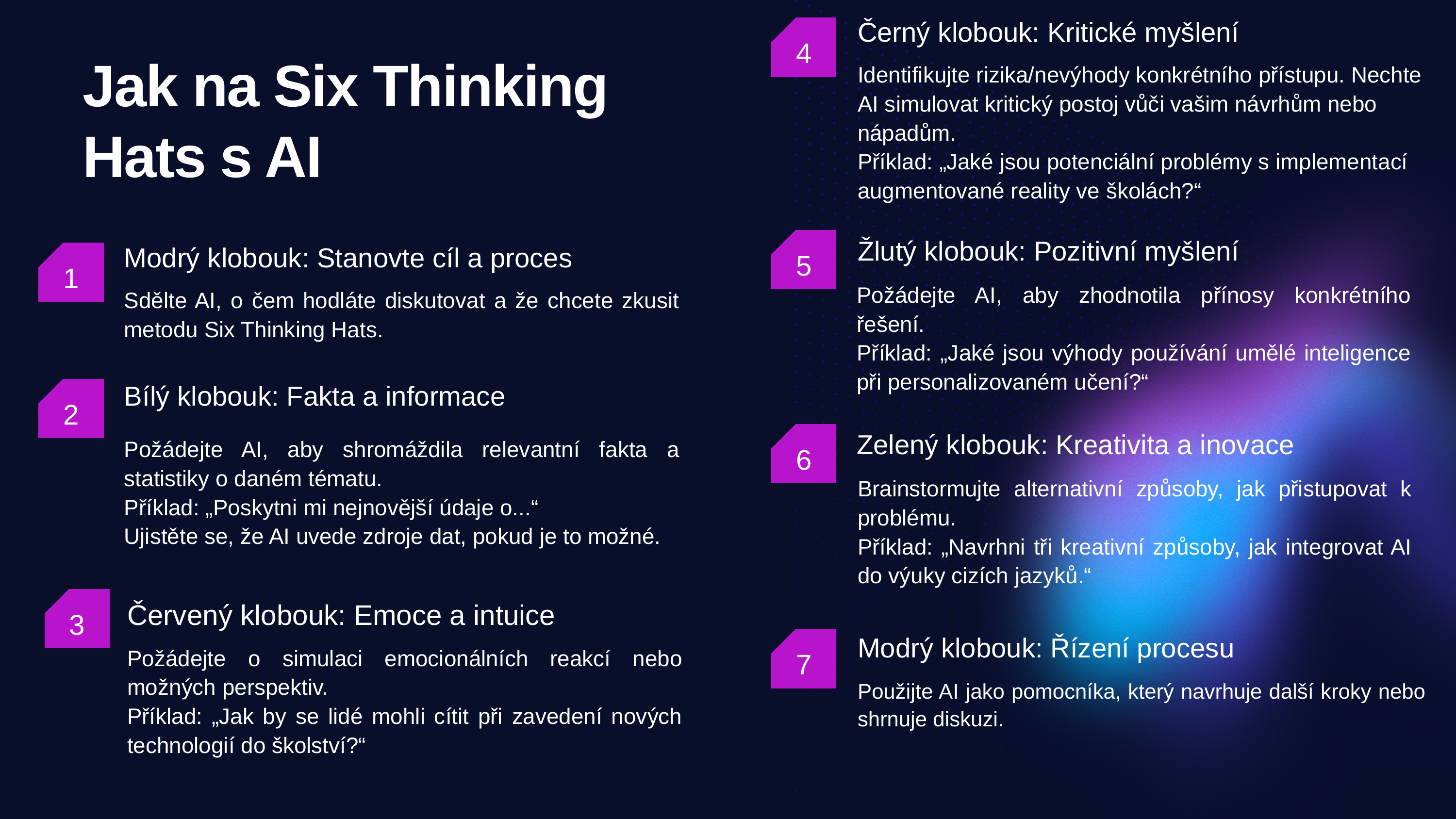

4

Černý klobouk: Kritické myšlení
Jak na Six Thinking Hats s AI
Identifikujte rizika/nevýhody konkrétního přístupu. Nechte AI simulovat kritický postoj vůči vašim návrhům nebo nápadům.
Příklad: „Jaké jsou potenciální problémy s implementací augmentované reality ve školách?“

5

1
Žlutý klobouk: Pozitivní myšlení
Modrý klobouk: Stanovte cíl a proces
Požádejte AI, aby zhodnotila přínosy konkrétního řešení.
Příklad: „Jaké jsou výhody používání umělé inteligence při personalizovaném učení?“
Sdělte AI, o čem hodláte diskutovat a že chcete zkusit metodu Six Thinking Hats.

2
Bílý klobouk: Fakta a informace

6
Zelený klobouk: Kreativita a inovace
Požádejte AI, aby shromáždila relevantní fakta a statistiky o daném tématu.
Příklad: „Poskytni mi nejnovější údaje o...“
Ujistěte se, že AI uvede zdroje dat, pokud je to možné.
Brainstormujte alternativní způsoby, jak přistupovat k problému.
Příklad: „Navrhni tři kreativní způsoby, jak integrovat AI do výuky cizích jazyků.“

3
Červený klobouk: Emoce a intuice

7
Modrý klobouk: Řízení procesu
Požádejte o simulaci emocionálních reakcí nebo možných perspektiv.
Příklad: „Jak by se lidé mohli cítit při zavedení nových technologií do školství?“

Použijte AI jako pomocníka, který navrhuje další kroky nebo shrnuje diskuzi.